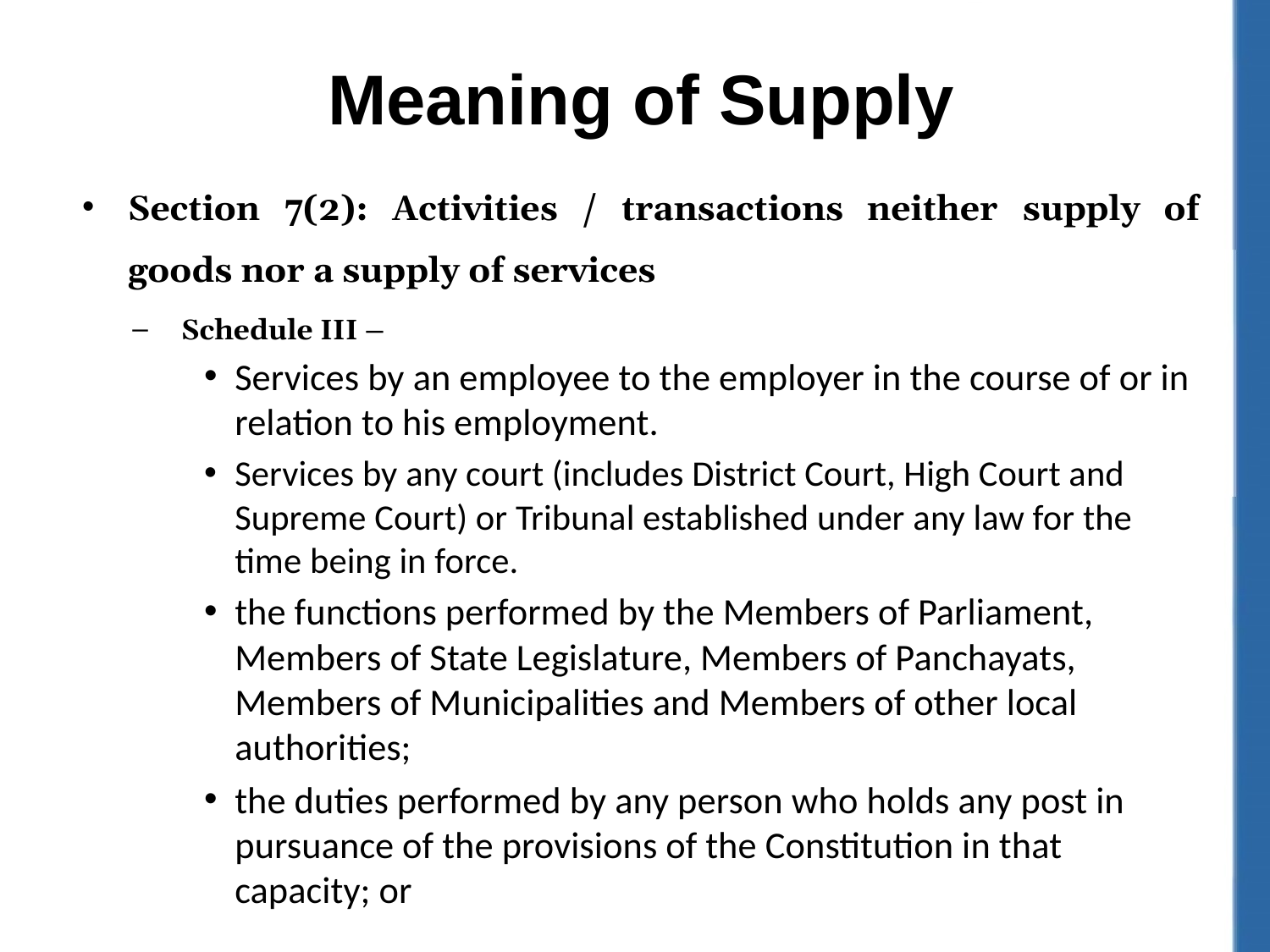

# Meaning of Supply
Section 7(2): Activities / transactions neither supply of goods nor a supply of services
Schedule III –
Services by an employee to the employer in the course of or in relation to his employment.
Services by any court (includes District Court, High Court and Supreme Court) or Tribunal established under any law for the time being in force.
the functions performed by the Members of Parliament, Members of State Legislature, Members of Panchayats, Members of Municipalities and Members of other local authorities;
the duties performed by any person who holds any post in pursuance of the provisions of the Constitution in that capacity; or